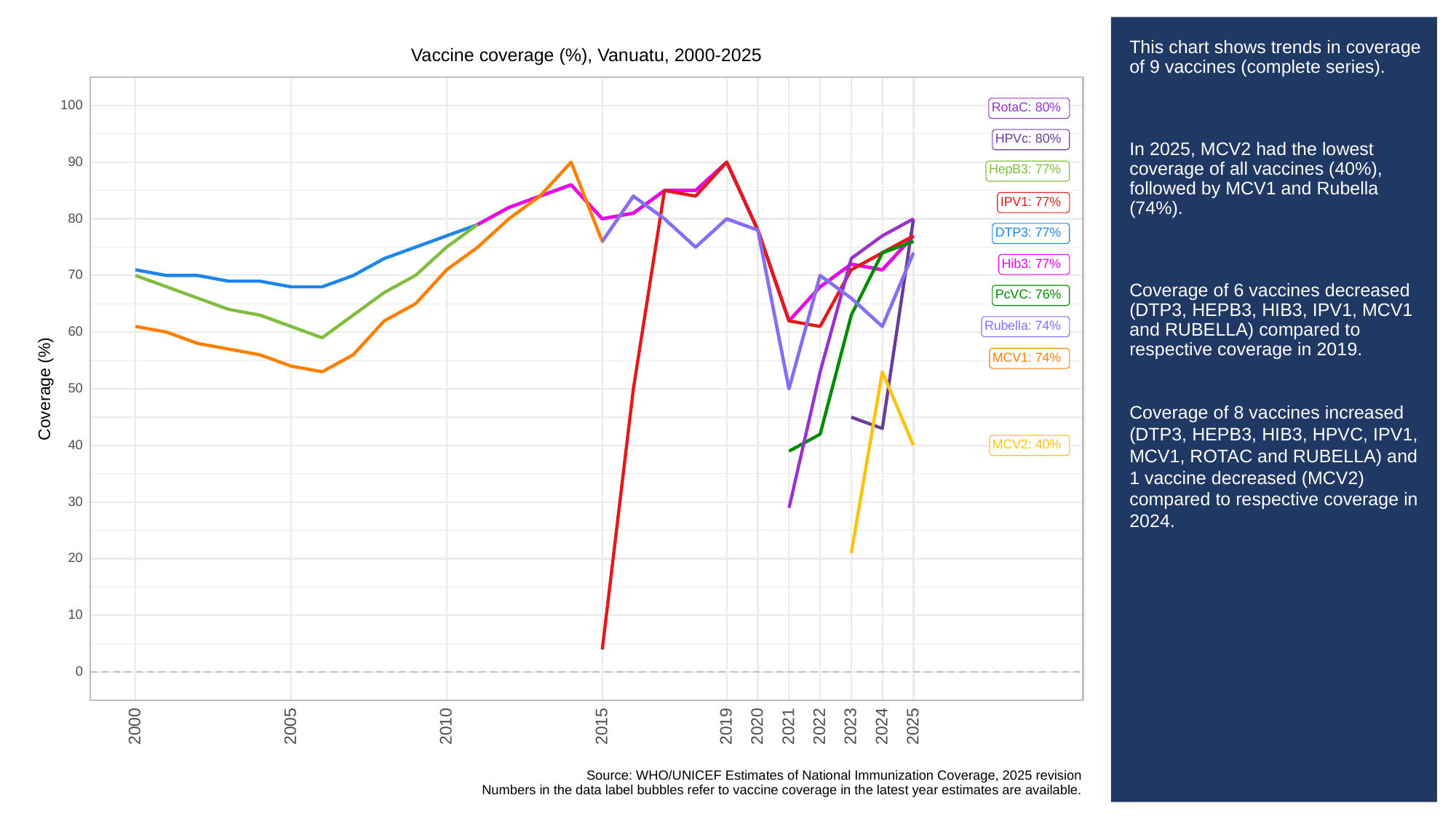

# This chart shows trends in coverage of 9 vaccines (complete series).

In 2025, MCV2 had the lowest coverage of all vaccines (40%), followed by MCV1 and Rubella (74%).

Coverage of 6 vaccines decreased (DTP3, HEPB3, HIB3, IPV1, MCV1 and RUBELLA) compared to respective coverage in 2019.

Coverage of 8 vaccines increased (DTP3, HEPB3, HIB3, HPVC, IPV1, MCV1, ROTAC and RUBELLA) and 1 vaccine decreased (MCV2) compared to respective coverage in 2024.

Vaccine coverage (%), Vanuatu, 2000-2025

100
RotaC: 80%

HPVc: 80%

90

HepB3: 77%

IPV1: 77%

80

DTP3: 77%

Hib3: 77%
70

PcVC: 76%

Rubella: 74%
60

MCV1: 74%

Coverage (%)
50

MCV2: 40%
40

30

20

10

0

2023
2000
2005
2010
2015
2019
2020
2021
2022
2024
2025
Source: WHO/UNICEF Estimates of National Immunization Coverage, 2025 revision
Numbers in the data label bubbles refer to vaccine coverage in the latest year estimates are available.